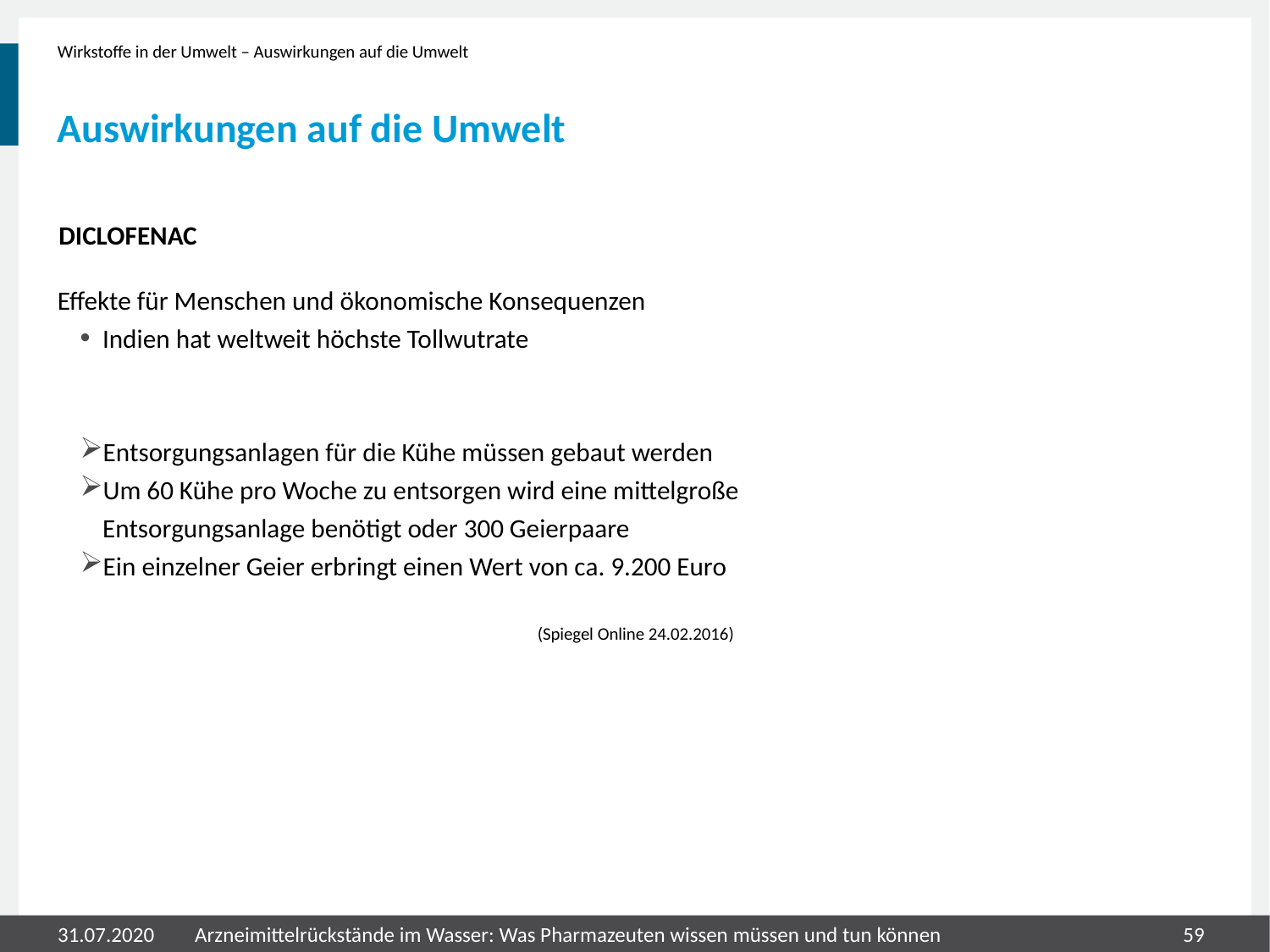

Wirkstoffe in der Umwelt – Auswirkungen auf die Umwelt

# Auswirkungen auf die Umwelt

Effekte für Menschen und ökonomische Konsequenzen
Indien hat weltweit höchste Tollwutrate

Entsorgungsanlagen für die Kühe müssen gebaut werden
Um 60 Kühe pro Woche zu entsorgen wird eine mittelgroße Entsorgungsanlage benötigt oder 300 Geierpaare
Ein einzelner Geier erbringt einen Wert von ca. 9.200 Euro

DICLOFENAC
 © Dieter Haas
 © Dieter Haas
(Spiegel Online 24.02.2016)
31.07.2020
Arzneimittelrückstände im Wasser: Was Pharmazeuten wissen müssen und tun können
59